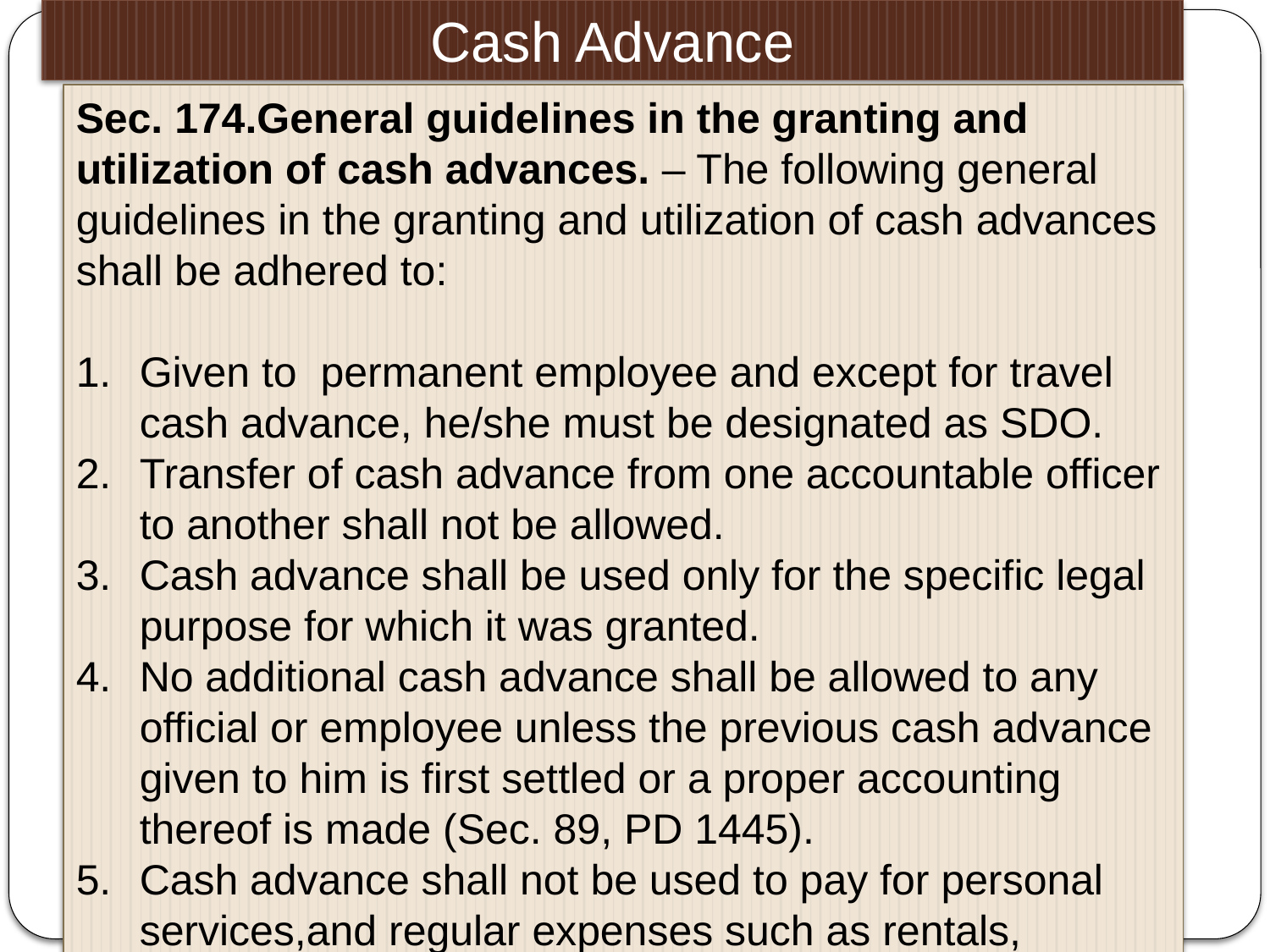

Cash Advance
Sec. 174.General guidelines in the granting and utilization of cash advances. – The following general guidelines in the granting and utilization of cash advances shall be adhered to:

Given to  permanent employee and except for travel cash advance, he/she must be designated as SDO.
Transfer of cash advance from one accountable officer to another shall not be allowed.
Cash advance shall be used only for the specific legal purpose for which it was granted.
No additional cash advance shall be allowed to any official or employee unless the previous cash advance given to him is first settled or a proper accounting thereof is made (Sec. 89, PD 1445).
Cash advance shall not be used to pay for personal services,and regular expenses such as rentals, subscriptions, light and water and the like.